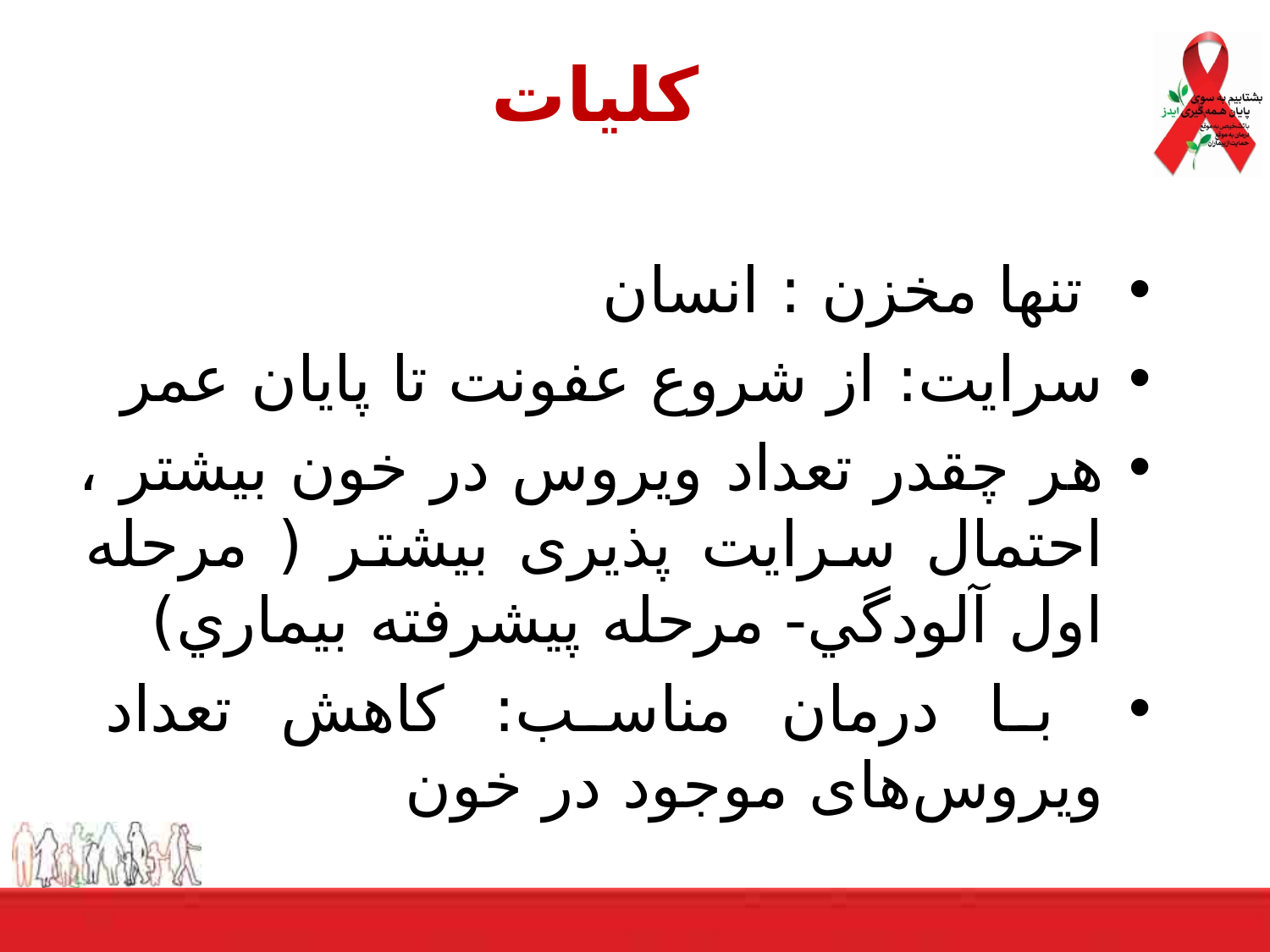

# كليات
 تنها مخزن : انسان
سرايت: از شروع عفونت تا پايان عمر
هر چقدر تعداد ویروس در خون بیشتر ، احتمال سرایت پذیری بیشتر ( مرحله اول آلودگي- مرحله پيشرفته بيماري)
 با درمان مناسب: کاهش تعداد ویروس‌های موجود در خون